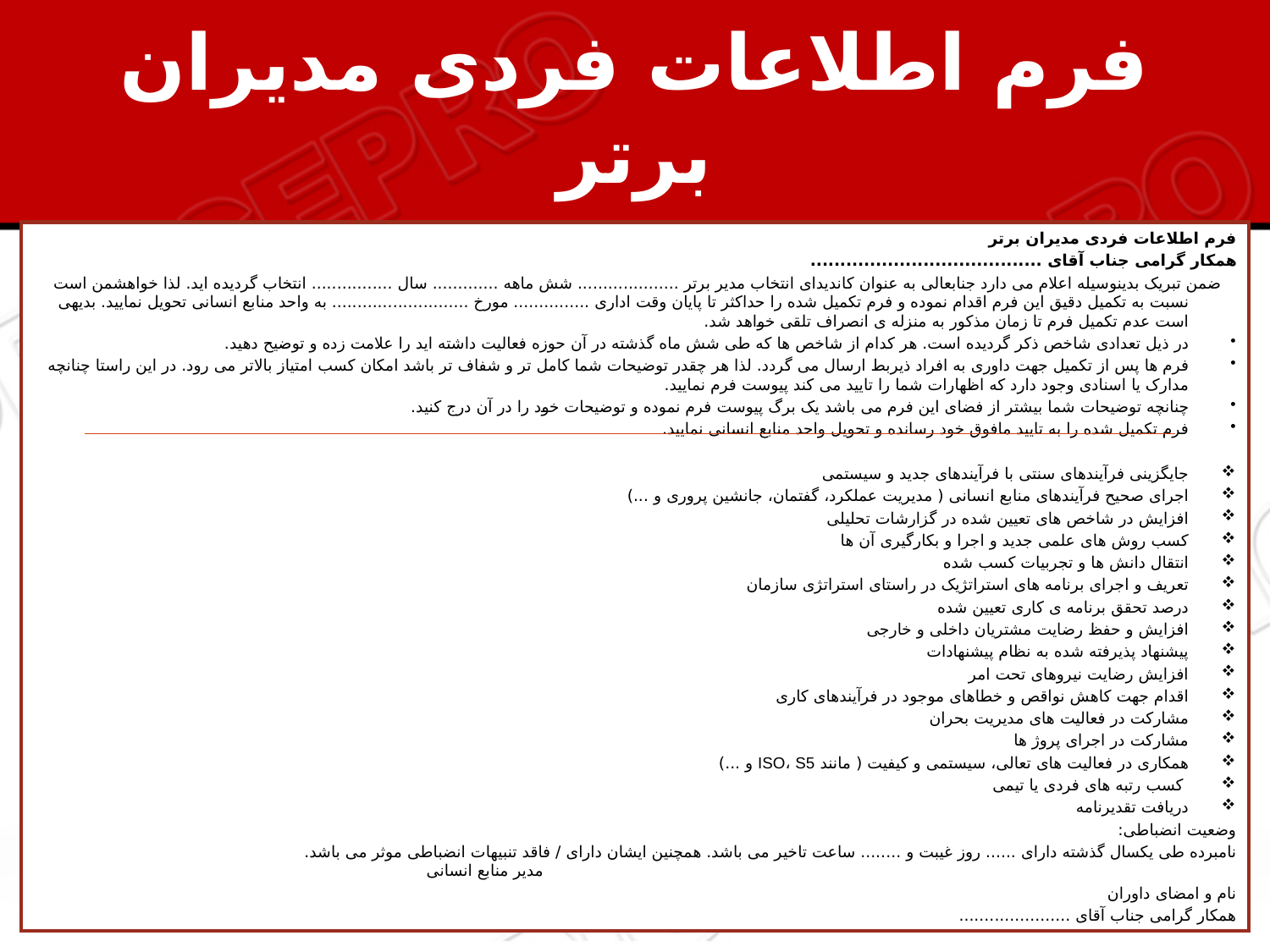

# فرم اطلاعات فردی مدیران برتر
فرم اطلاعات فردی مدیران برتر
	همکار گرامی جناب آقای .......................................
   ضمن تبریک بدینوسیله اعلام می دارد جنابعالی به عنوان کاندیدای انتخاب مدیر برتر .................... شش ماهه ............. سال ................ انتخاب گردیده اید. لذا خواهشمن است نسبت به تکمیل دقیق این فرم اقدام نموده و فرم تکمیل شده را حداکثر تا پایان وقت اداری ............... مورخ ........................... به واحد منابع انسانی تحویل نمایید. بدیهی است عدم تکمیل فرم تا زمان مذکور به منزله ی انصراف تلقی خواهد شد.
در ذیل تعدادی شاخص ذکر گردیده است. هر کدام از شاخص ها که طی شش ماه گذشته در آن حوزه فعالیت داشته اید را علامت زده و توضیح دهید.
فرم ها پس از تکمیل جهت داوری به افراد ذیربط ارسال می گردد. لذا هر چقدر توضیحات شما کامل تر و شفاف تر باشد امکان کسب امتیاز بالاتر می رود. در این راستا چنانچه مدارک یا اسنادی وجود دارد که اظهارات شما را تایید می کند پیوست فرم نمایید.
چنانچه توضیحات شما بیشتر از فضای این فرم می باشد یک برگ پیوست فرم نموده و توضیحات خود را در آن درج کنید.
فرم تکمیل شده را به تایید مافوق خود رسانده و تحویل واحد منابع انسانی نمایید.

جایگزینی فرآیندهای سنتی با فرآیندهای جدید و سیستمی
اجرای صحیح فرآیندهای منابع انسانی ( مدیریت عملکرد، گفتمان، جانشین پروری و ...)
افزایش در شاخص های تعیین شده در گزارشات تحلیلی
کسب روش های علمی جدید و اجرا و بکارگیری آن ها
انتقال دانش ها و تجربیات کسب شده
تعریف و اجرای برنامه های استراتژیک در راستای استراتژی سازمان
درصد تحقق برنامه ی کاری تعیین شده
افزایش و حفظ رضایت مشتریان داخلی و خارجی
پیشنهاد پذیرفته شده به نظام پیشنهادات
افزایش رضایت نیروهای تحت امر
اقدام جهت کاهش نواقص و خطاهای موجود در فرآیندهای کاری
مشارکت در فعالیت های مدیریت بحران
مشارکت در اجرای پروژ ها
همکاری در فعالیت های تعالی، سیستمی و کیفیت ( مانند ISO، S5 و ...)
 کسب رتبه های فردی یا تیمی
دریافت تقدیرنامه
وضعیت انضباطی:
نامبرده طی یکسال گذشته دارای ...... روز غیبت و ........ ساعت تاخیر می باشد. همچنین ایشان دارای / فاقد تنبیهات انضباطی موثر می باشد.									مدیر منابع انسانی
نام و امضای داوران
همکار گرامی جناب آقای ......................